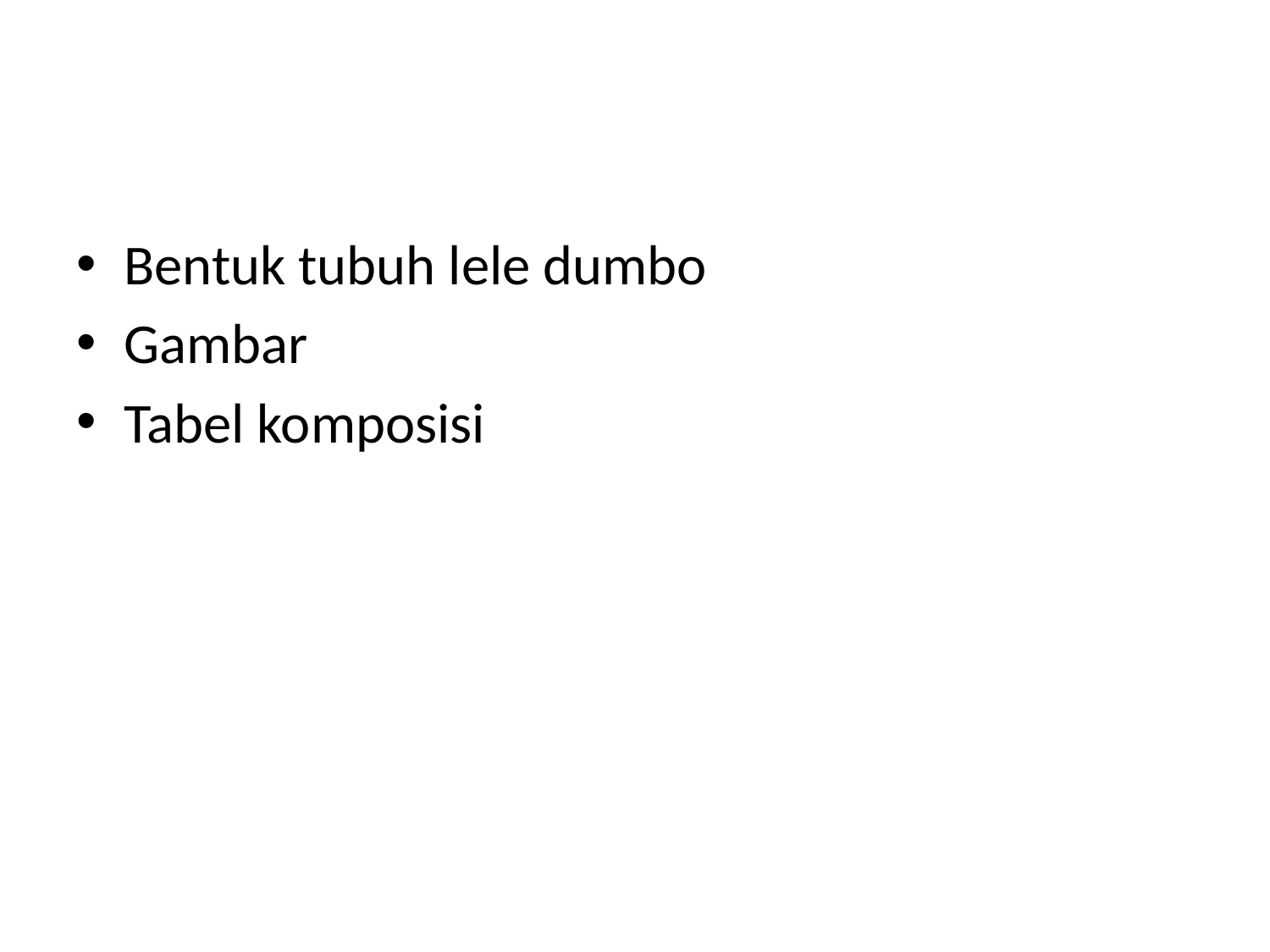

#
Bentuk tubuh lele dumbo
Gambar
Tabel komposisi